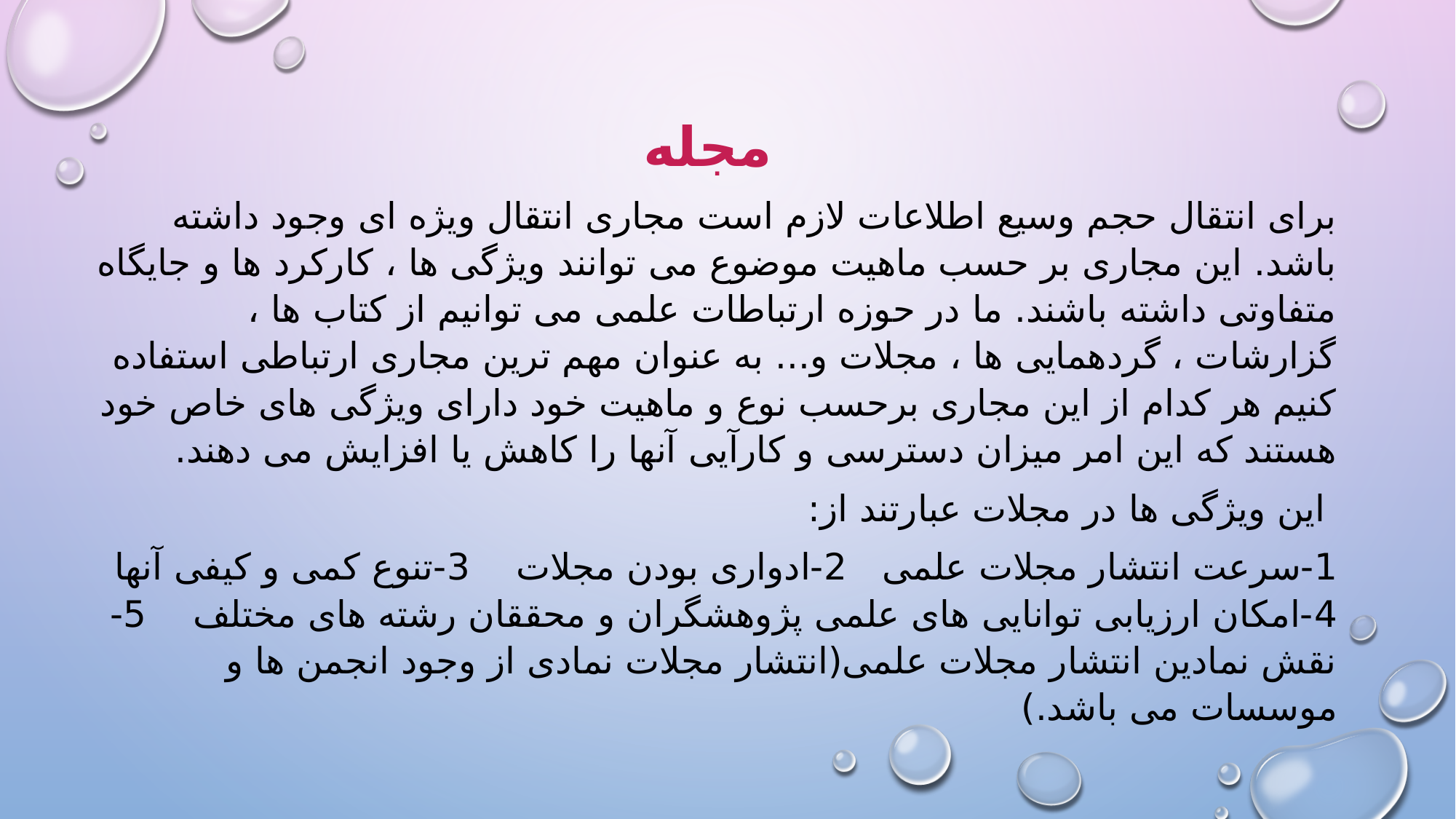

مجله
برای انتقال حجم وسیع اطلاعات لازم است مجاری انتقال ویژه ای وجود داشته باشد. این مجاری بر حسب ماهیت موضوع می توانند ویژگی ها ، کارکرد ها و جایگاه متفاوتی داشته باشند. ما در حوزه ارتباطات علمی می توانیم از کتاب ها ، گزارشات ، گردهمایی ها ، مجلات و... به عنوان مهم ترین مجاری ارتباطی استفاده کنیم هر کدام از این مجاری برحسب نوع و ماهیت خود دارای ویژگی های خاص خود هستند که این امر میزان دسترسی و کارآیی آنها را کاهش یا افزایش می دهند.
 این ویژگی ها در مجلات عبارتند از:
1-سرعت انتشار مجلات علمی   2-ادواری بودن مجلات    3-تنوع کمی و کیفی آنها    4-امکان ارزیابی توانایی های علمی پژوهشگران و محققان رشته های مختلف    5-نقش نمادین انتشار مجلات علمی(انتشار مجلات نمادی از وجود انجمن ها و موسسات می باشد.)